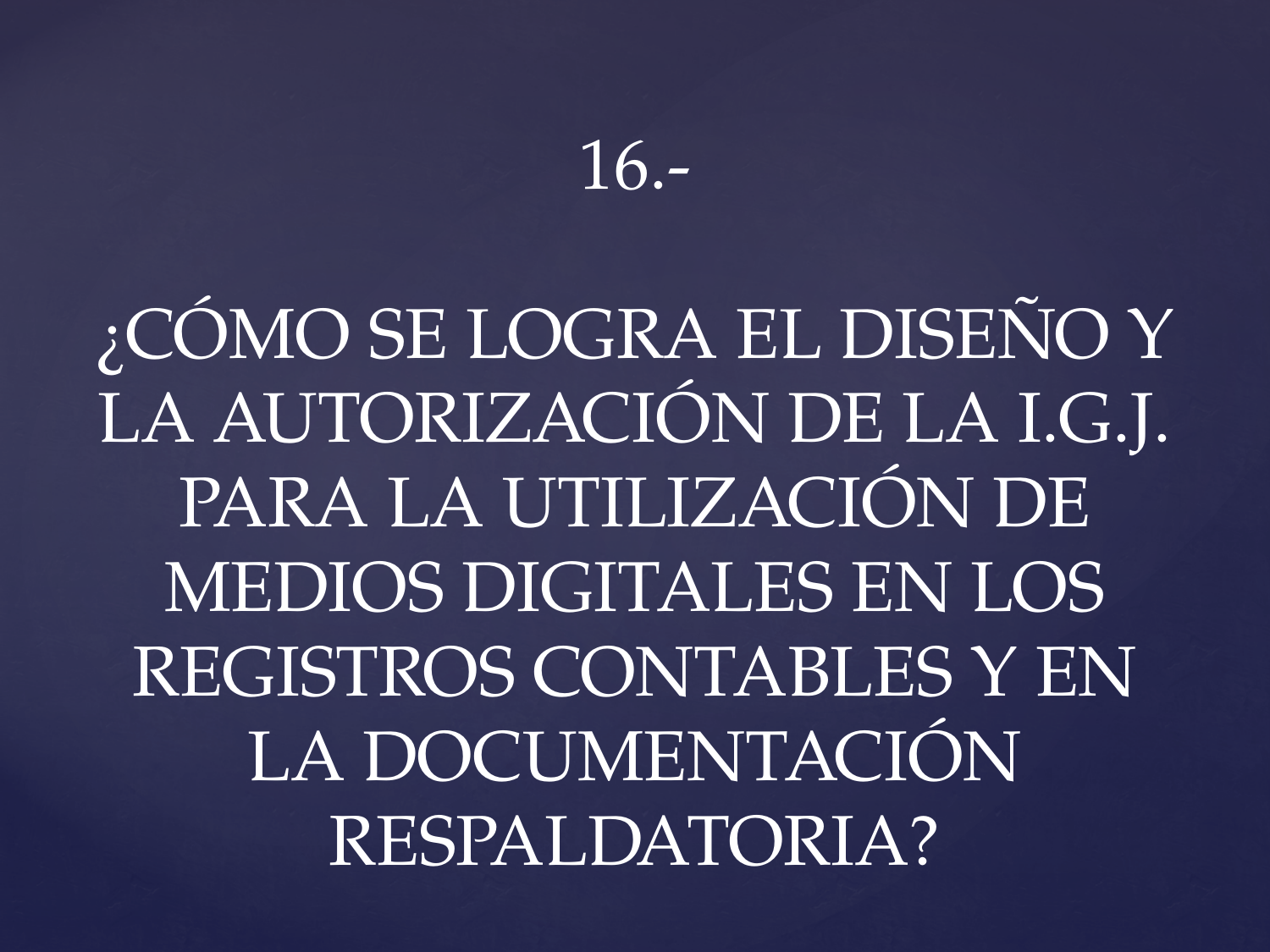

# 16.- ¿CÓMO SE LOGRA EL DISEÑO Y LA AUTORIZACIÓN DE LA I.G.J. PARA LA UTILIZACIÓN DE MEDIOS DIGITALES EN LOS REGISTROS CONTABLES Y EN LA DOCUMENTACIÓN RESPALDATORIA?